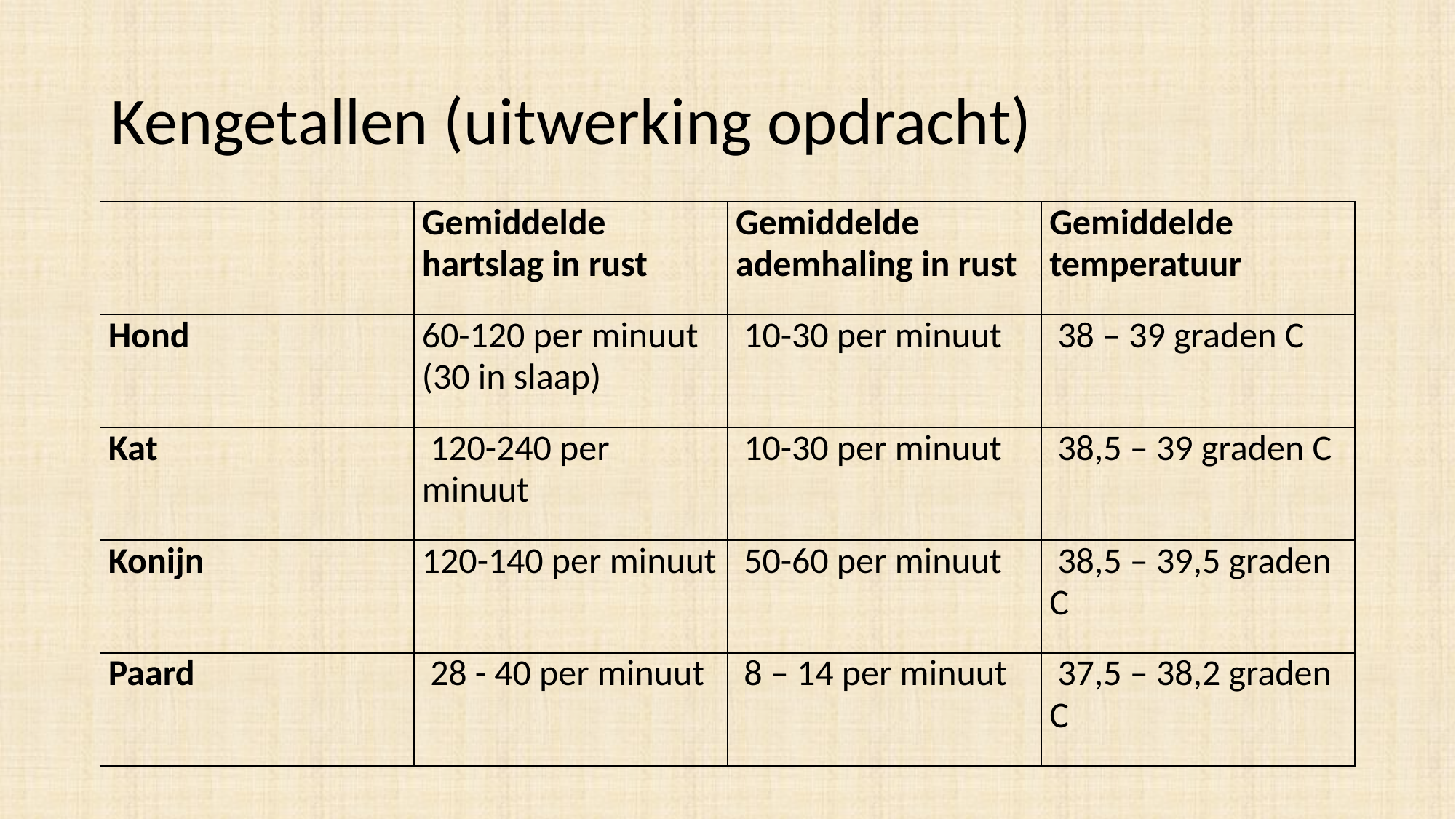

# Kengetallen (uitwerking opdracht)
|  | Gemiddelde hartslag in rust | Gemiddelde ademhaling in rust | Gemiddelde temperatuur |
| --- | --- | --- | --- |
| Hond | 60-120 per minuut (30 in slaap) | 10-30 per minuut | 38 – 39 graden C |
| Kat | 120-240 per minuut | 10-30 per minuut | 38,5 – 39 graden C |
| Konijn | 120-140 per minuut | 50-60 per minuut | 38,5 – 39,5 graden C |
| Paard | 28 - 40 per minuut | 8 – 14 per minuut | 37,5 – 38,2 graden C |